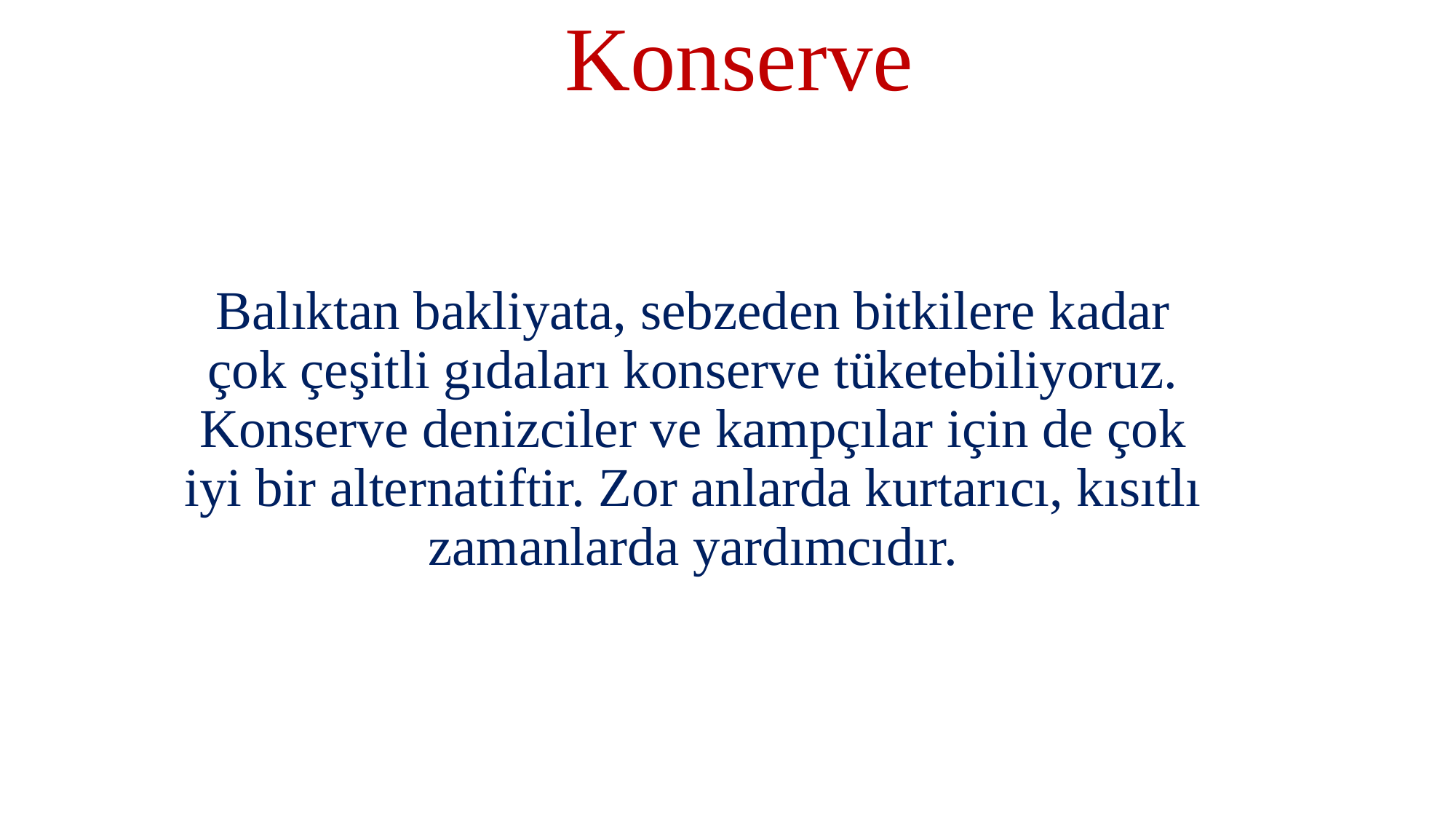

# Konserve

Balıktan bakliyata, sebzeden bitkilere kadar çok çeşitli gıdaları konserve tüketebiliyoruz. Konserve denizciler ve kampçılar için de çok iyi bir alternatiftir. Zor anlarda kurtarıcı, kısıtlı zamanlarda yardımcıdır.